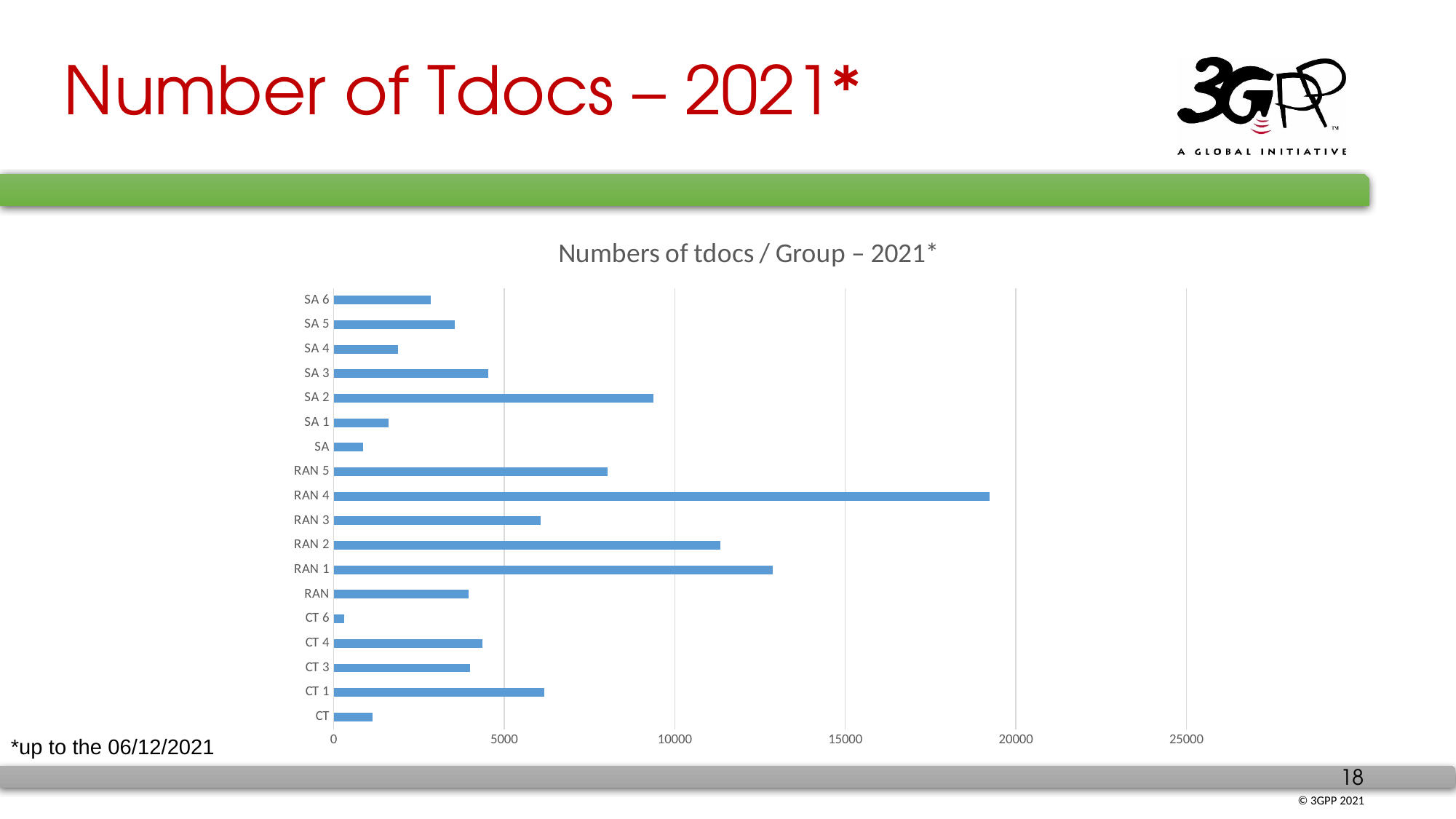

# Number of Tdocs – 2021*

### Chart: Numbers of tdocs / Group – 2021*

| Category |  |
|---|---|
| CT | 1146.0 |
| CT 1 | 6175.0 |
| CT 3 | 3989.0 |
| CT 4 | 4355.0 |
| CT 6 | 315.0 |
| RAN | 3956.0 |
| RAN 1 | 12879.0 |
| RAN 2 | 11347.0 |
| RAN 3 | 6071.0 |
| RAN 4 | 19222.0 |
| RAN 5 | 8038.0 |
| SA | 866.0 |
| SA 1 | 1601.0 |
| SA 2 | 9379.0 |
| SA 3 | 4541.0 |
| SA 4 | 1892.0 |
| SA 5 | 3559.0 |
| SA 6 | 2841.0 |
*up to the 06/12/2021